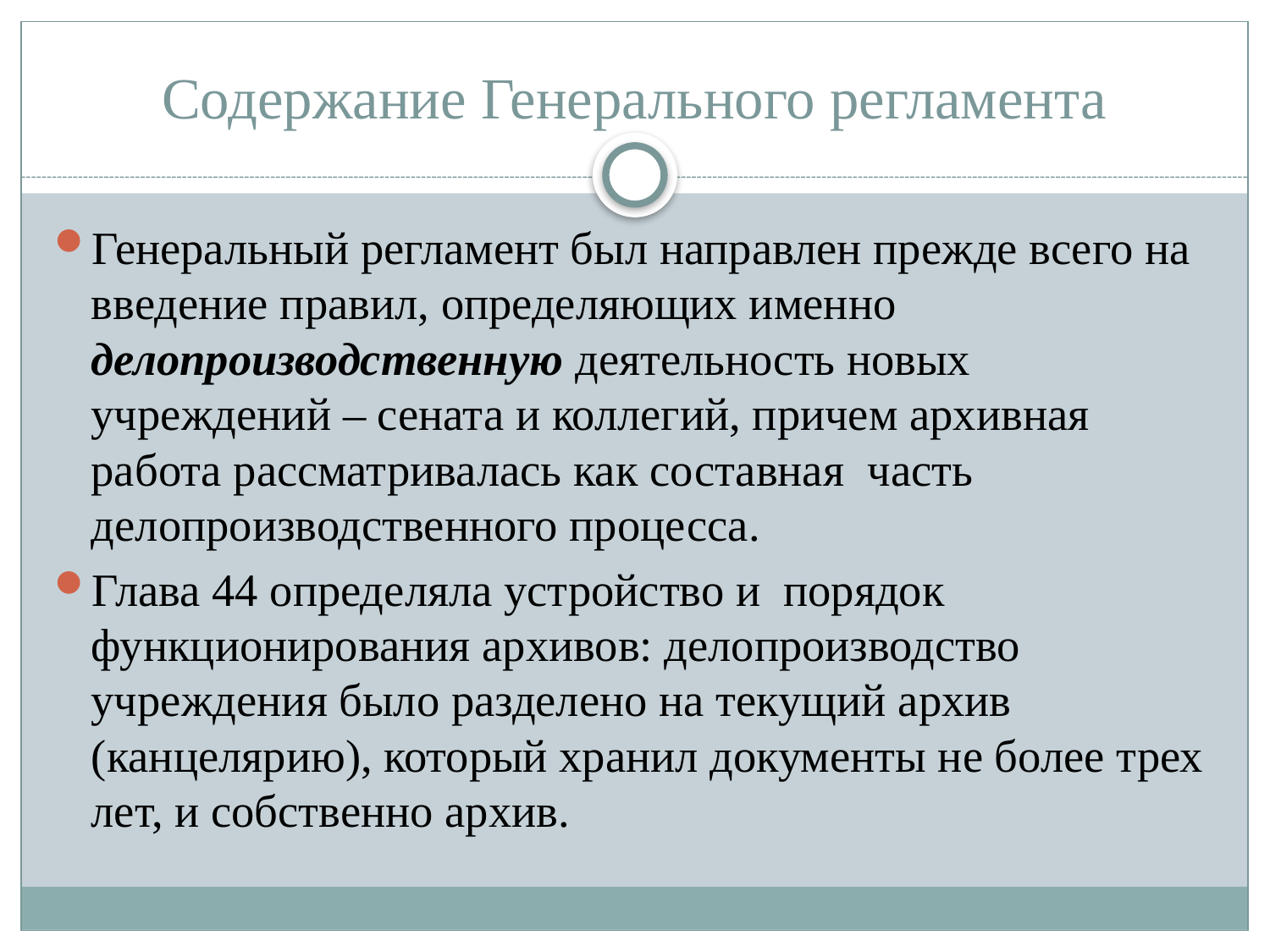

# Содержание Генерального регламента
Генеральный регламент был направлен прежде всего на введение правил, определяющих именно делопроизводственную деятельность новых учреждений – сената и коллегий, причем архивная работа рассматривалась как составная  часть делопроизводственного процесса.
Глава 44 определяла устройство и  порядок функционирования архивов: делопроизводство учреждения было разделено на текущий архив (канцелярию), который хранил документы не более трех лет, и собственно архив.